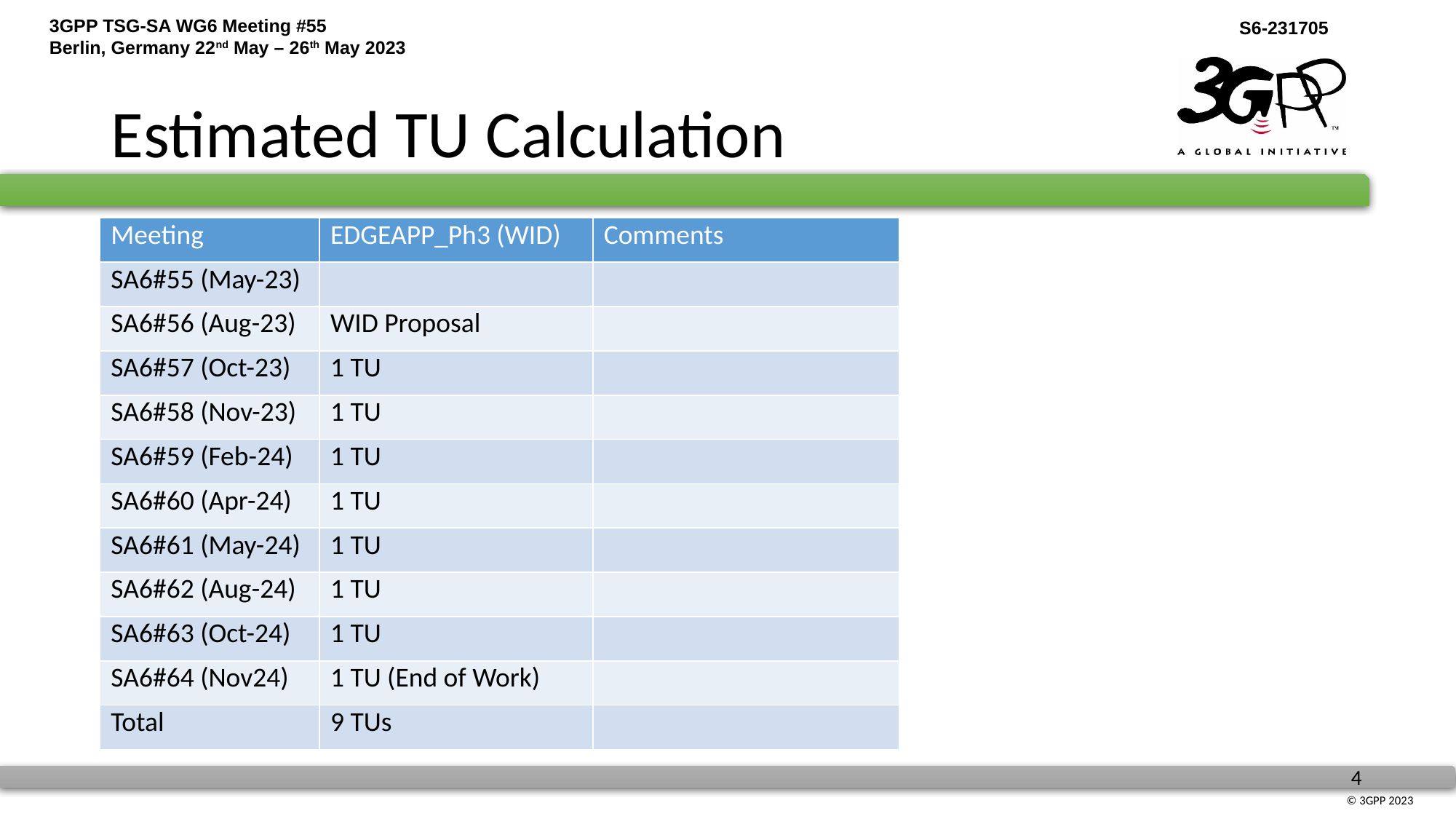

# Estimated TU Calculation
| Meeting | EDGEAPP\_Ph3 (WID) | Comments |
| --- | --- | --- |
| SA6#55 (May-23) |  |  |
| SA6#56 (Aug-23) | WID Proposal |  |
| SA6#57 (Oct-23) | 1 TU |  |
| SA6#58 (Nov-23) | 1 TU |  |
| SA6#59 (Feb-24) | 1 TU |  |
| SA6#60 (Apr-24) | 1 TU |  |
| SA6#61 (May-24) | 1 TU |  |
| SA6#62 (Aug-24) | 1 TU |  |
| SA6#63 (Oct-24) | 1 TU |  |
| SA6#64 (Nov24) | 1 TU (End of Work) |  |
| Total | 9 TUs |  |